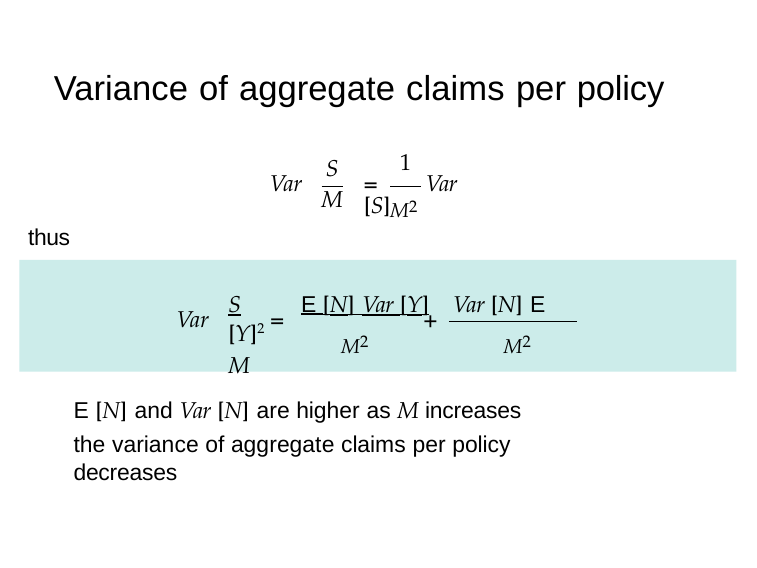

# Variance of aggregate claims per policy

S
1
=	Var [S]
Var
M2
M

thus

S	E [N] Var [Y]	Var [N] E [Y]2
M
Var
=
+
M2	M2

E [N] and Var [N] are higher as M increases
the variance of aggregate claims per policy decreases